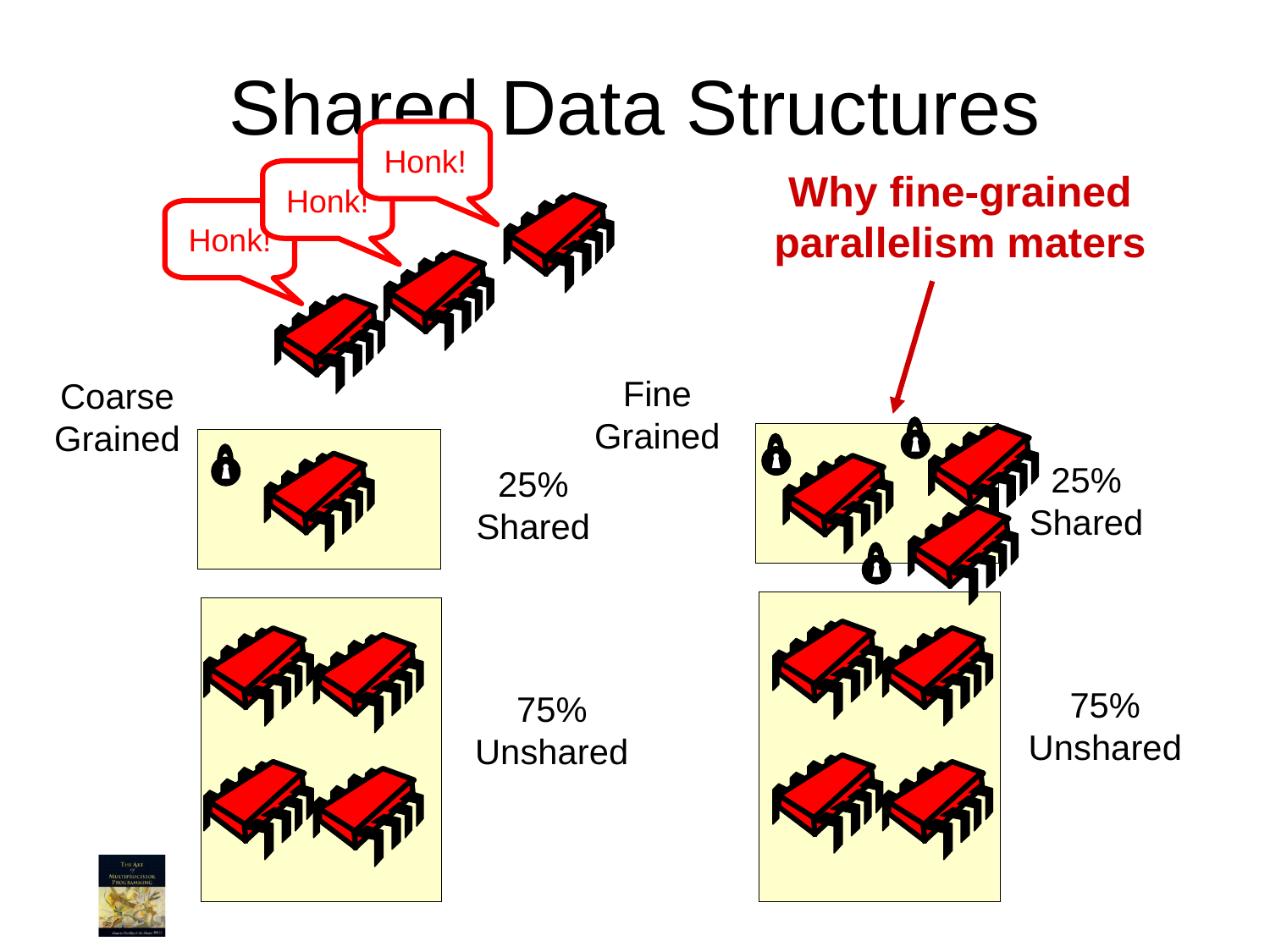

Shared Data Structures

Honk!
Why fine-grained parallelism maters

Honk!

Honk!

Fine
Grained
Coarse
Grained

25%
Shared

25%
Shared

75%
Unshared
75%
Unshared